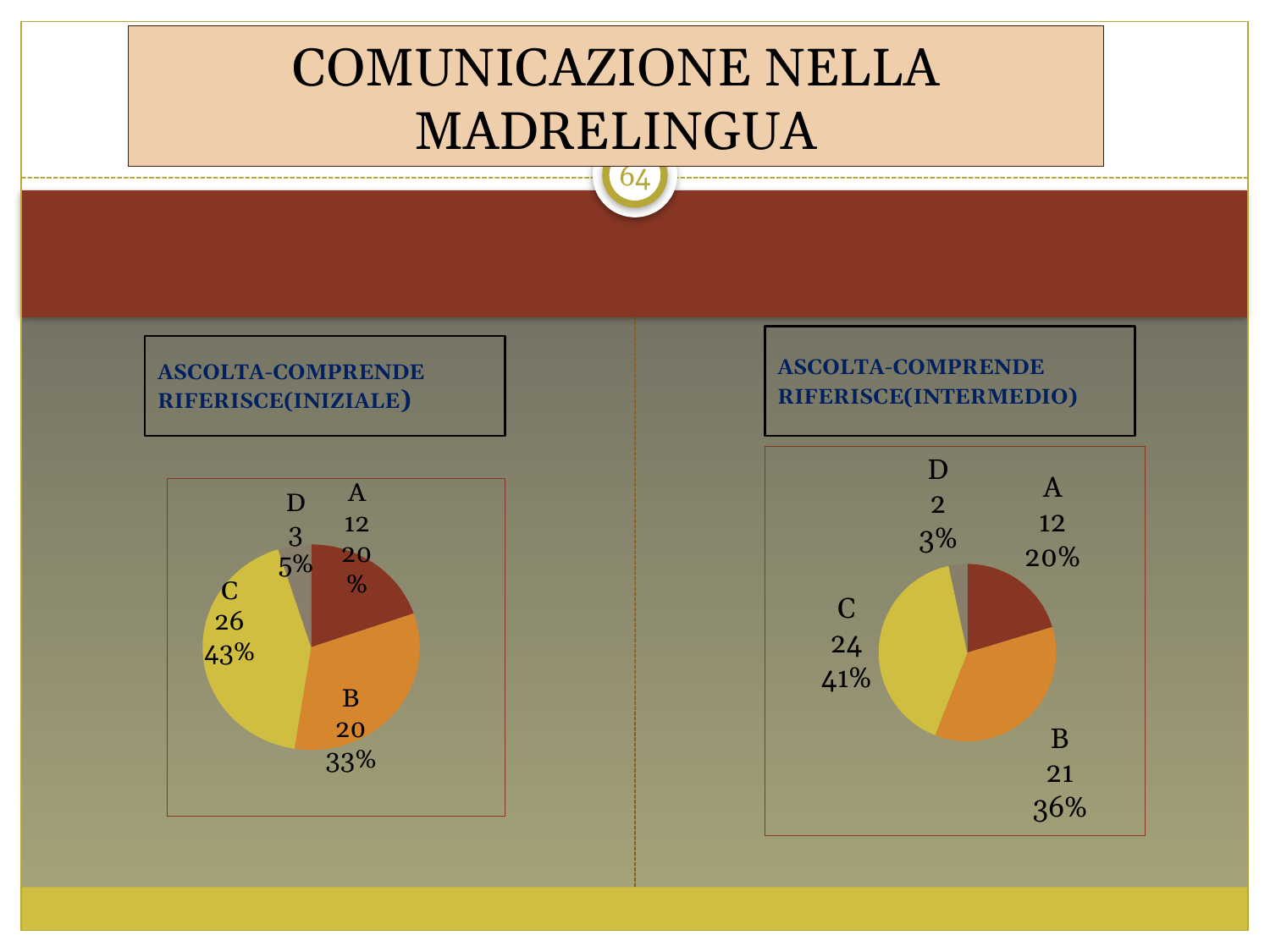

# COMUNICAZIONE NELLA MADRELINGUA
64
ASCOLTA-COMPRENDE
RIFERISCE(INTERMEDIO)
ASCOLTA-COMPRENDE RIFERISCE(INIZIALE)

### Chart

| Category | Vendite |
|---|---|
| A | 12.0 |
| B | 20.0 |
| C | 26.0 |
| D | 3.0 |

### Chart

| Category | Vendite |
|---|---|
| A | 12.0 |
| B | 21.0 |
| C | 24.0 |
| D | 2.0 |